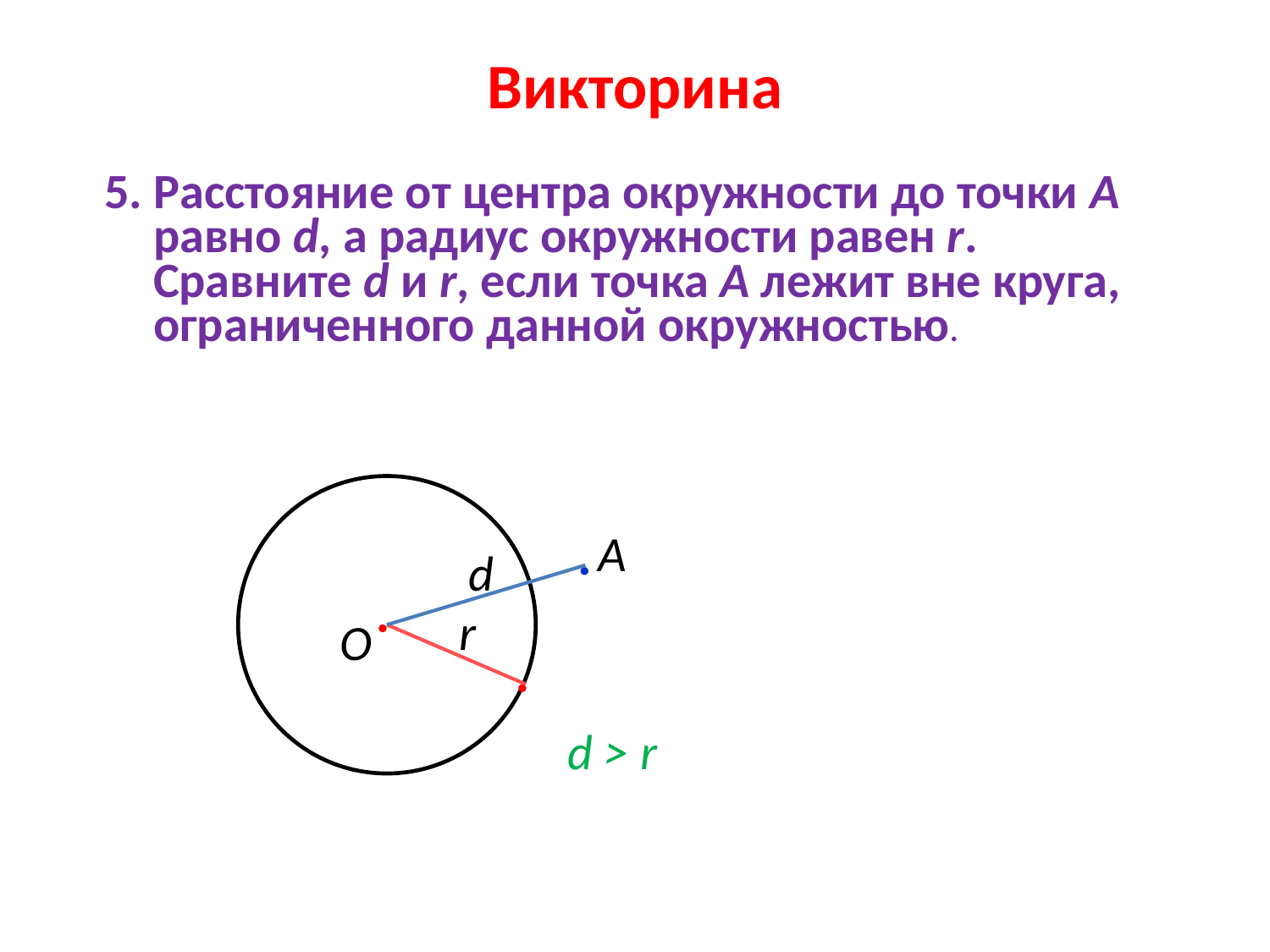

# Викторина
  5. Расстояние от центра окружности до точки А равно d, а радиус окружности равен r. Сравните d и r, если точка А лежит вне круга, ограниченного данной окружностью.

.
А
d
.
r
О
.
d > r